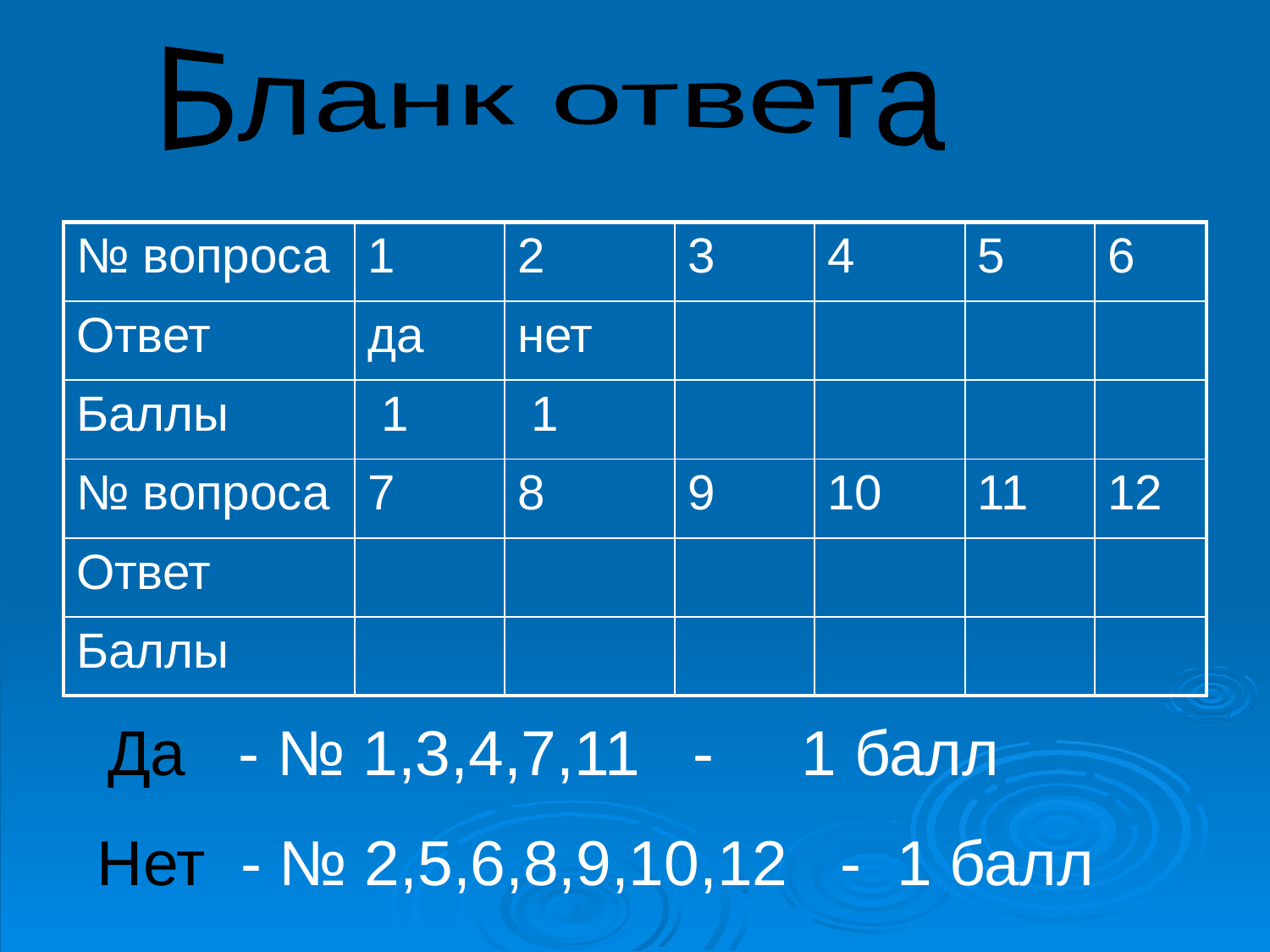

Бланк ответа
| № вопроса | 1 | 2 | 3 | 4 | 5 | 6 |
| --- | --- | --- | --- | --- | --- | --- |
| Ответ | да | нет |  |  |  |  |
| Баллы | 1 | 1 |  |  |  |  |
| № вопроса | 7 | 8 | 9 | 10 | 11 | 12 |
| Ответ |  |  |  |  |  |  |
| Баллы |  |  |  |  |  |  |
Да   - № 1,3,4,7,11   -     1 балл
Нет  - № 2,5,6,8,9,10,12   -  1 балл